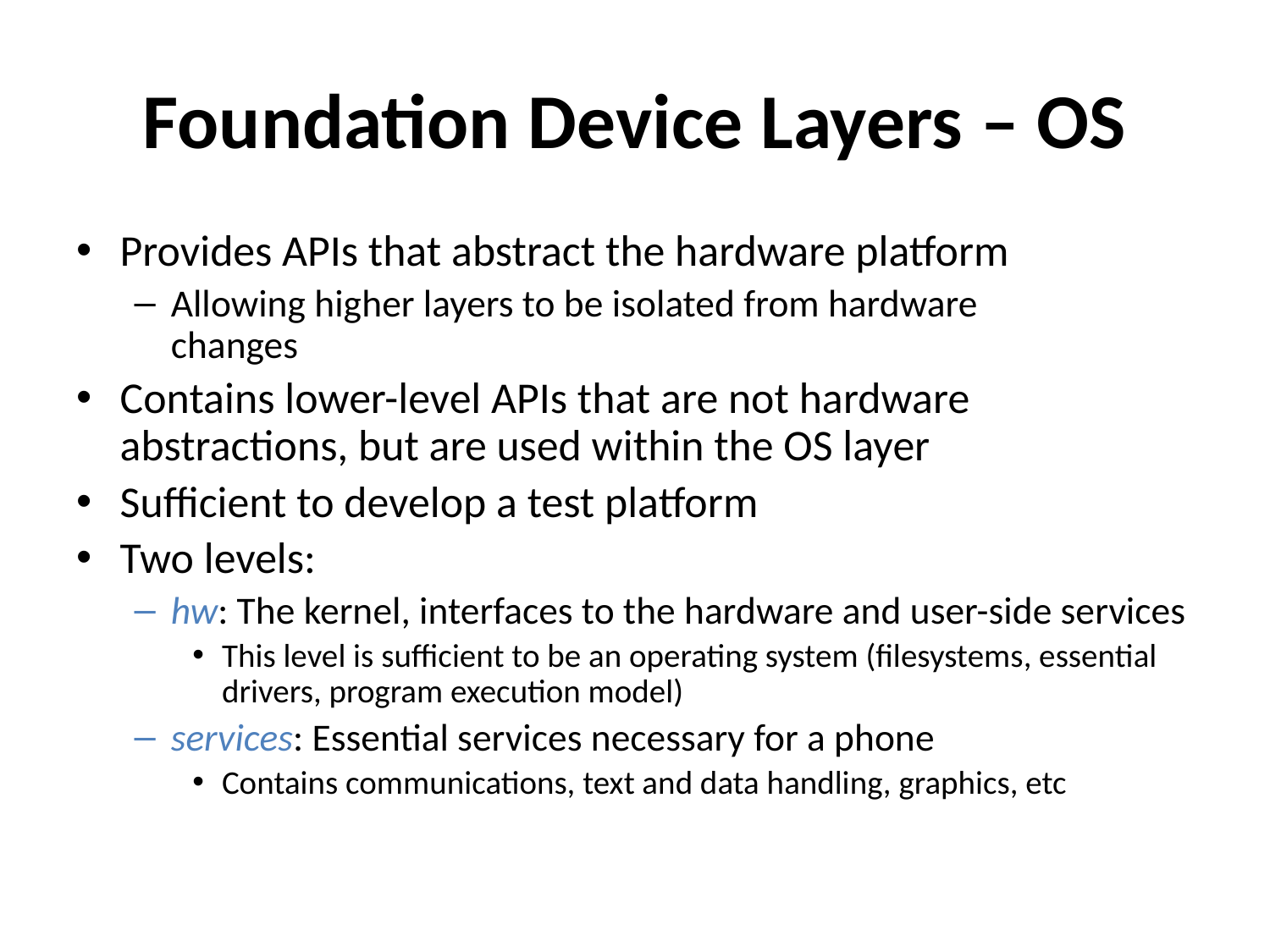

# Foundation Device Layers – OS
Provides APIs that abstract the hardware platform
Allowing higher layers to be isolated from hardware
changes
Contains lower-level APIs that are not hardware abstractions, but are used within the OS layer
Sufficient to develop a test platform
Two levels:
hw: The kernel, interfaces to the hardware and user-side services
This level is sufficient to be an operating system (filesystems, essential drivers, program execution model)
services: Essential services necessary for a phone
Contains communications, text and data handling, graphics, etc